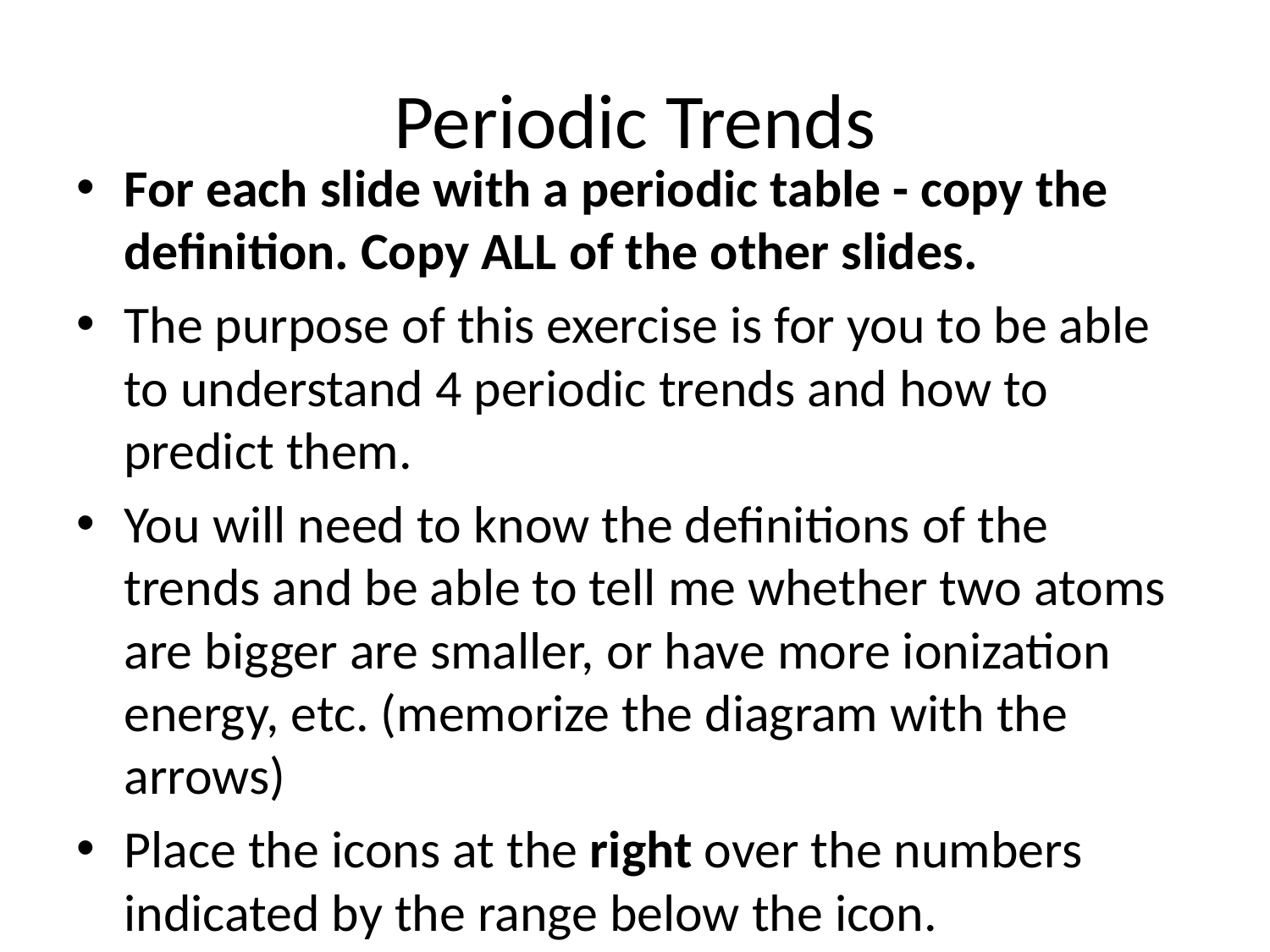

# Periodic Trends
For each slide with a periodic table - copy the definition. Copy ALL of the other slides.
The purpose of this exercise is for you to be able to understand 4 periodic trends and how to predict them.
You will need to know the definitions of the trends and be able to tell me whether two atoms are bigger are smaller, or have more ionization energy, etc. (memorize the diagram with the arrows)
Place the icons at the right over the numbers indicated by the range below the icon.